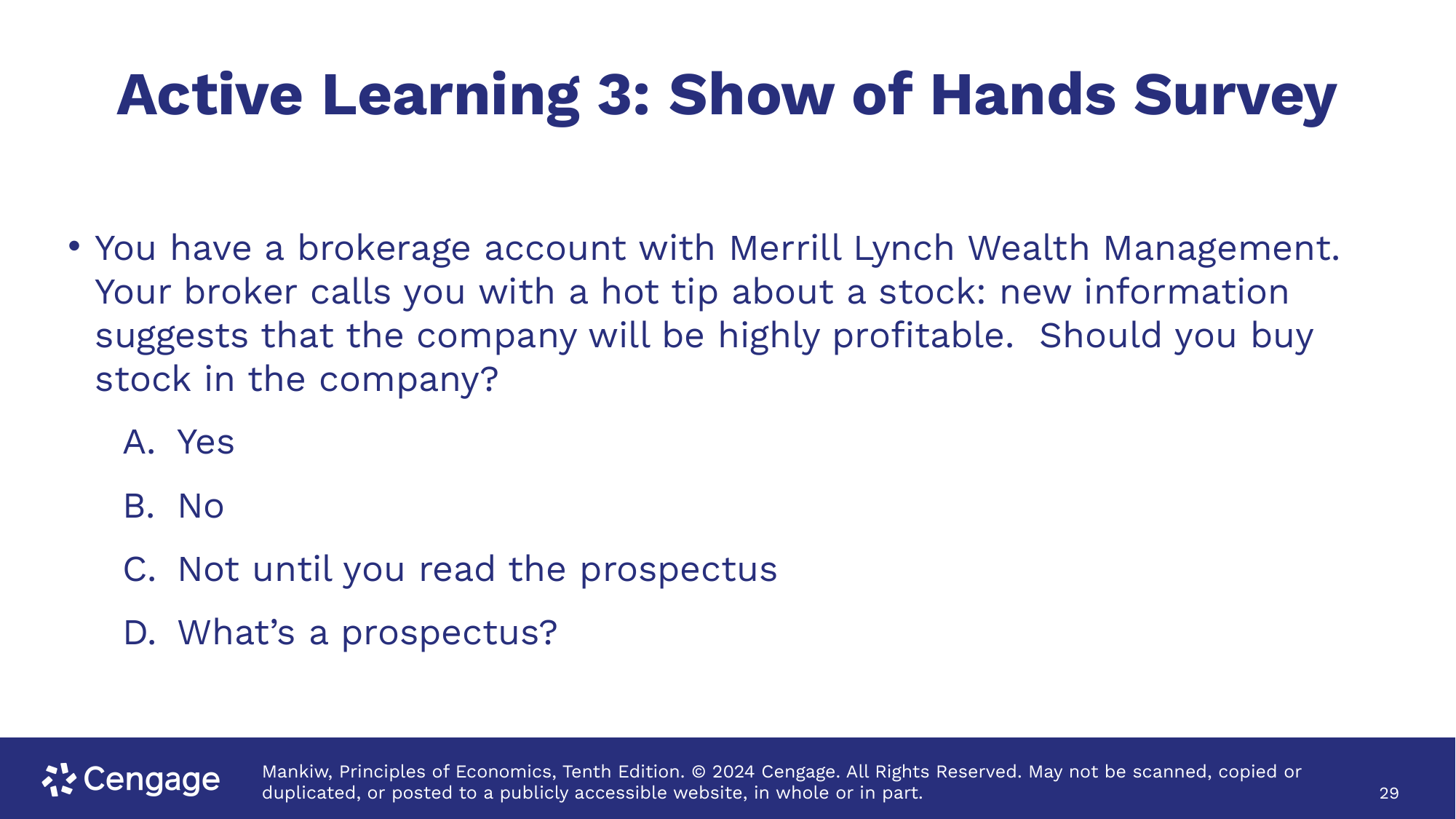

# Active Learning 3: Show of Hands Survey
You have a brokerage account with Merrill Lynch Wealth Management. Your broker calls you with a hot tip about a stock: new information suggests that the company will be highly profitable.  Should you buy stock in the company?
Yes
No
Not until you read the prospectus
What’s a prospectus?